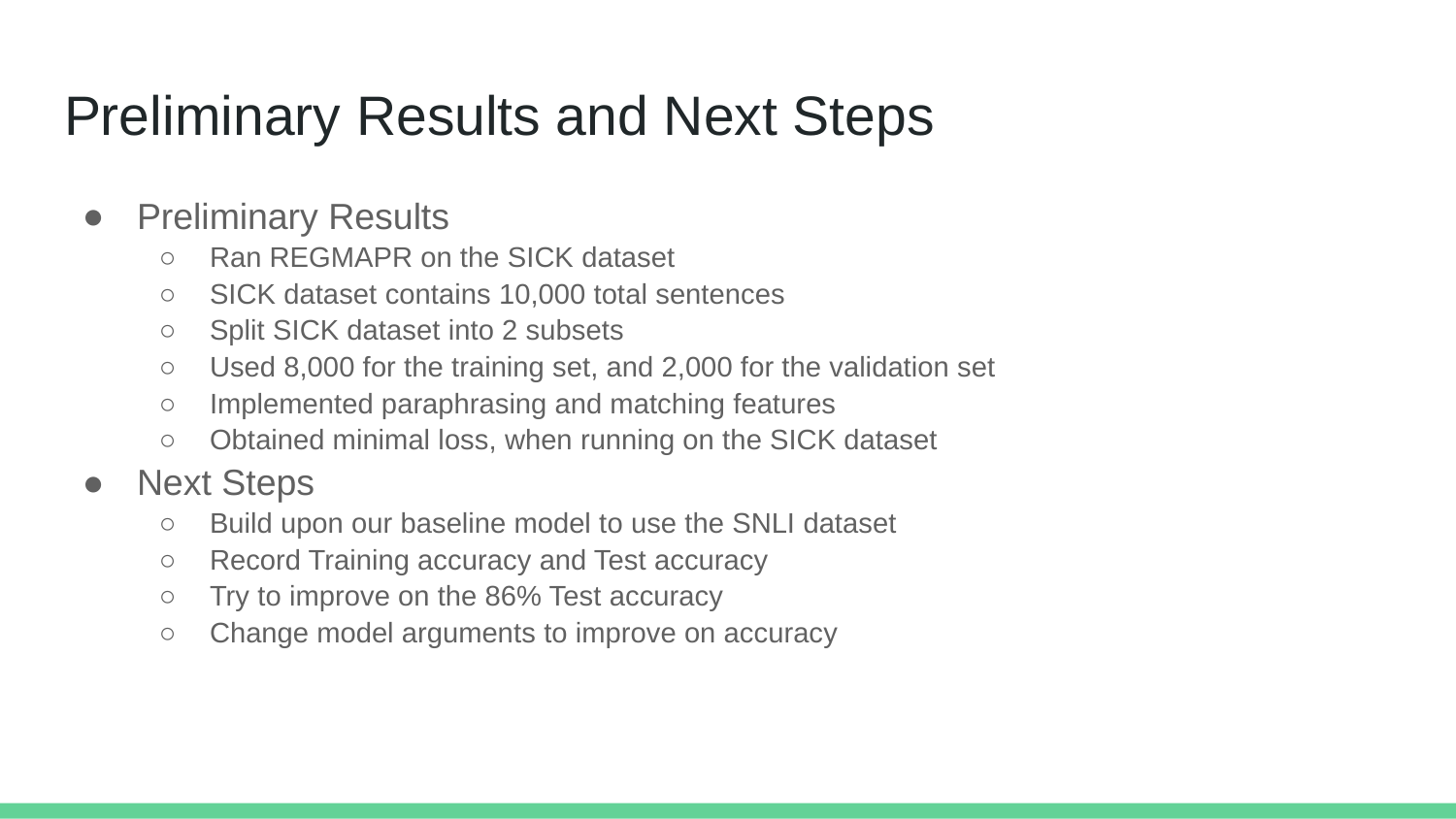

# Preliminary Results and Next Steps
Preliminary Results
Ran REGMAPR on the SICK dataset
SICK dataset contains 10,000 total sentences
Split SICK dataset into 2 subsets
Used 8,000 for the training set, and 2,000 for the validation set
Implemented paraphrasing and matching features
Obtained minimal loss, when running on the SICK dataset
Next Steps
Build upon our baseline model to use the SNLI dataset
Record Training accuracy and Test accuracy
Try to improve on the 86% Test accuracy
Change model arguments to improve on accuracy